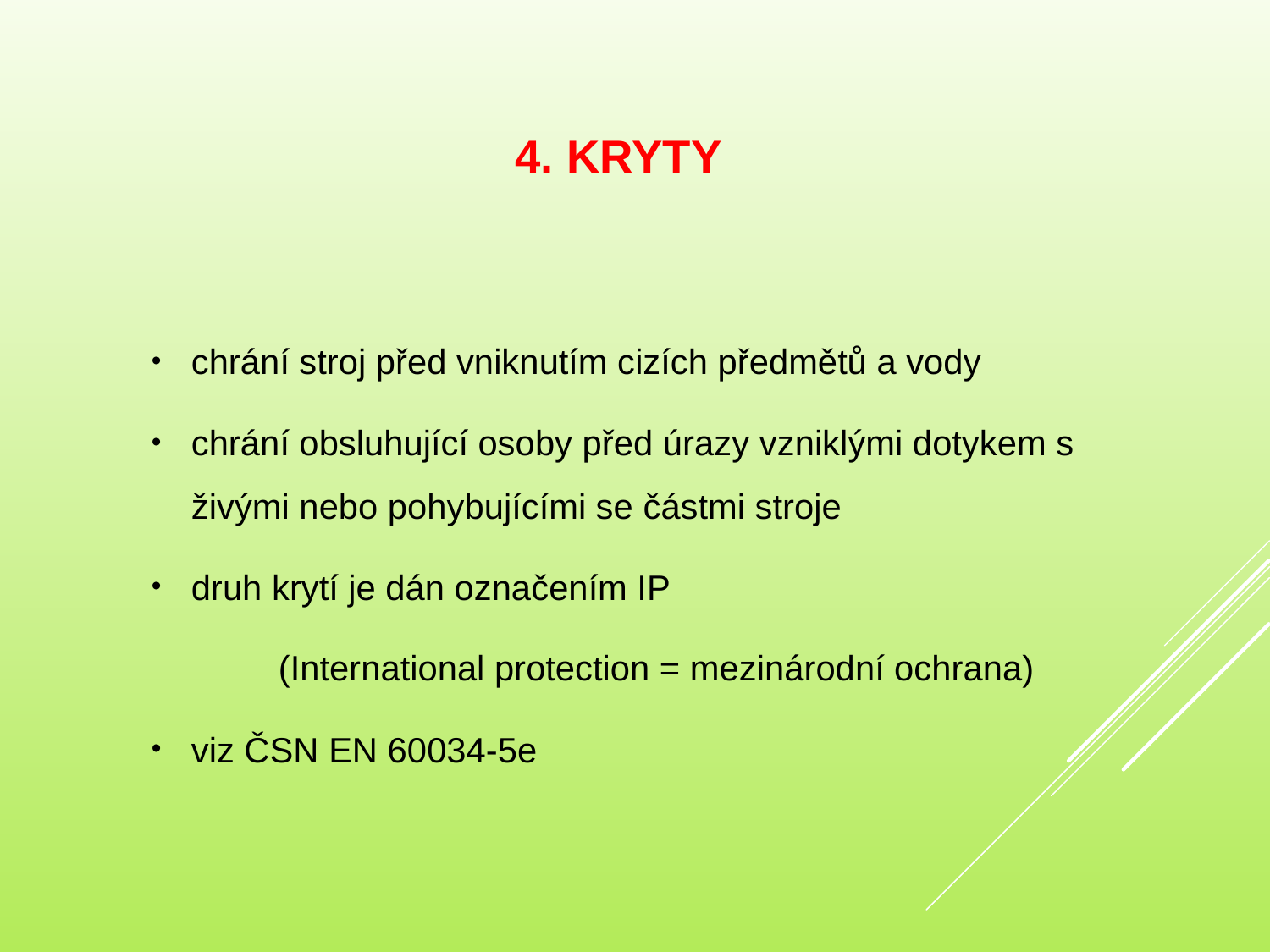

# 4. Kryty
chrání stroj před vniknutím cizích předmětů a vody
chrání obsluhující osoby před úrazy vzniklými dotykem s živými nebo pohybujícími se částmi stroje
druh krytí je dán označením IP
	(International protection = mezinárodní ochrana)
viz ČSN EN 60034-5e